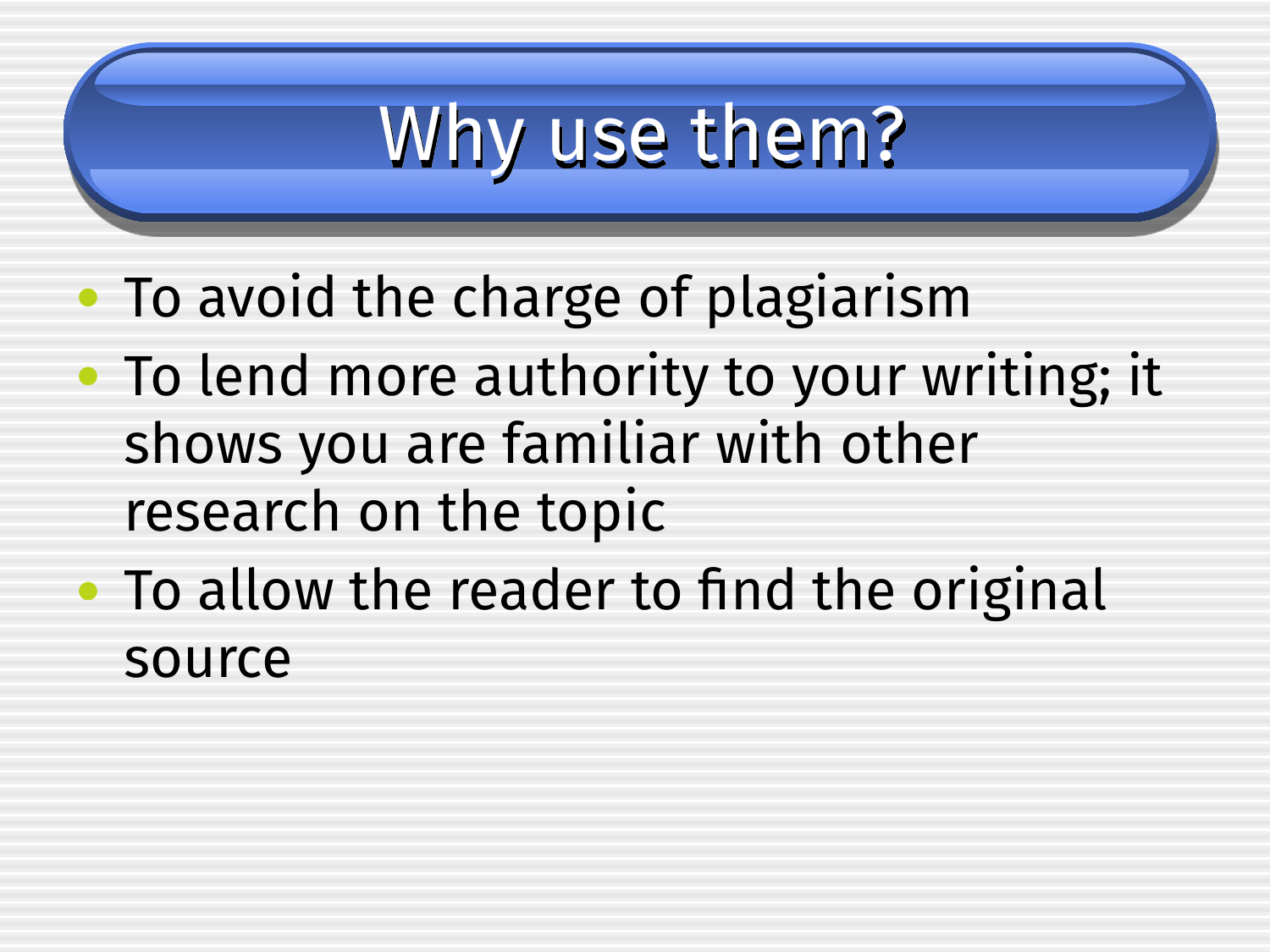

# Why use them?
To avoid the charge of plagiarism
To lend more authority to your writing; it shows you are familiar with other research on the topic
To allow the reader to find the original source